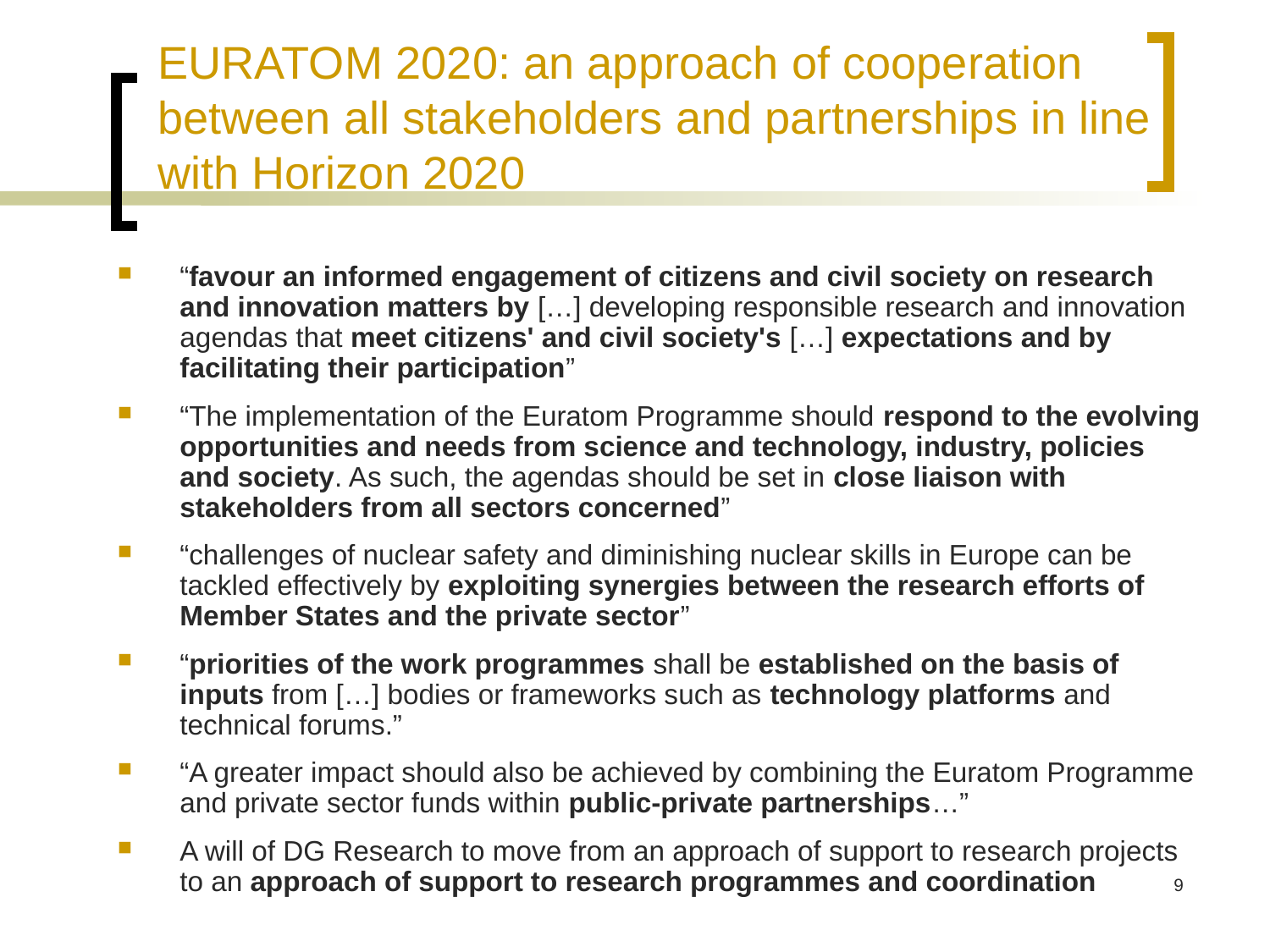

EURATOM 2020: an approach of cooperation between all stakeholders and partnerships in line with Horizon 2020
“favour an informed engagement of citizens and civil society on research and innovation matters by […] developing responsible research and innovation agendas that meet citizens' and civil society's […] expectations and by facilitating their participation”
“The implementation of the Euratom Programme should respond to the evolving opportunities and needs from science and technology, industry, policies and society. As such, the agendas should be set in close liaison with stakeholders from all sectors concerned”
“challenges of nuclear safety and diminishing nuclear skills in Europe can be tackled effectively by exploiting synergies between the research efforts of Member States and the private sector”
“priorities of the work programmes shall be established on the basis of inputs from […] bodies or frameworks such as technology platforms and technical forums.”
“A greater impact should also be achieved by combining the Euratom Programme and private sector funds within public-private partnerships…”
A will of DG Research to move from an approach of support to research projects to an approach of support to research programmes and coordination
9